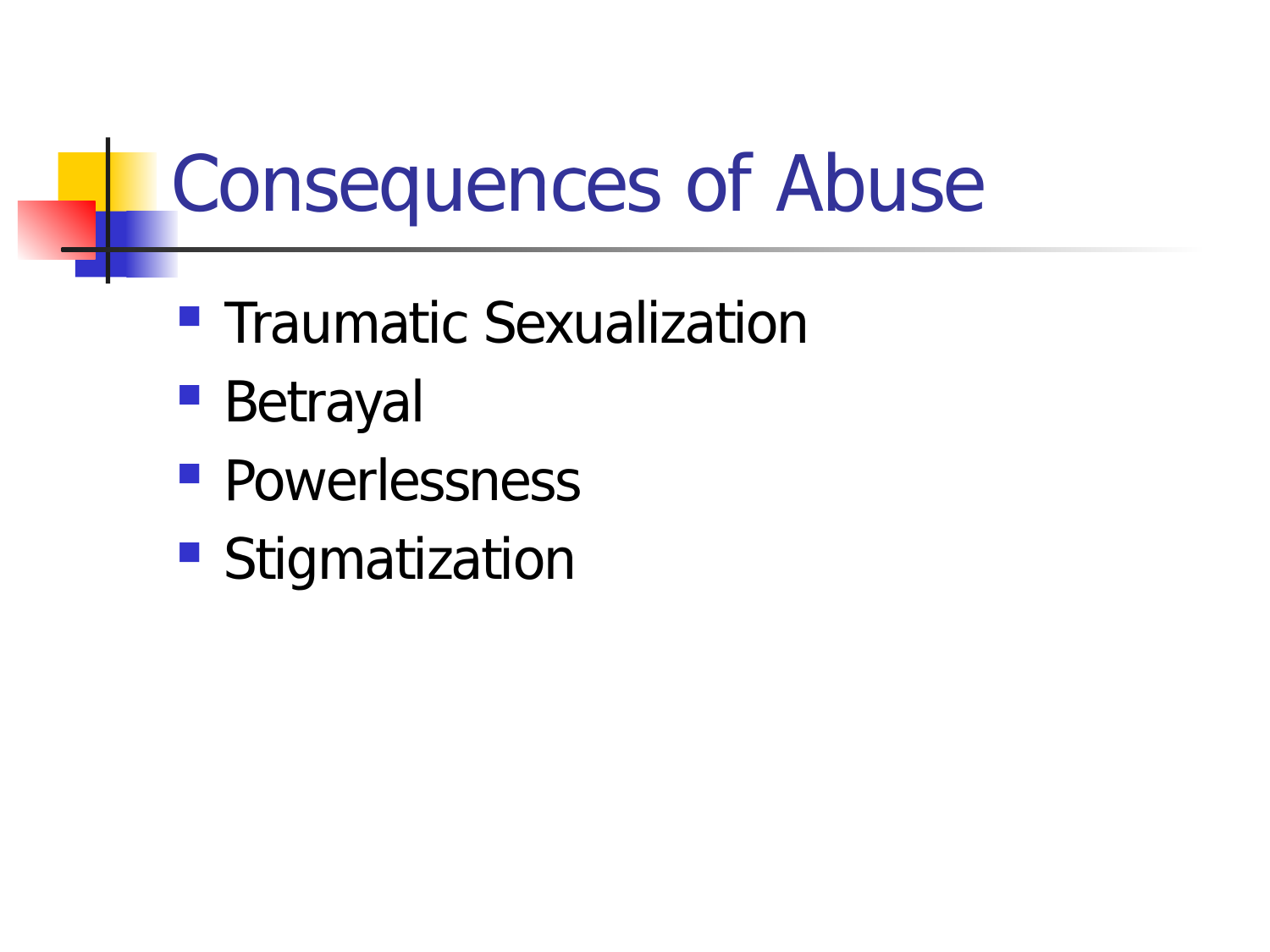

# Consequences of Abuse
Traumatic Sexualization
Betrayal
Powerlessness
Stigmatization